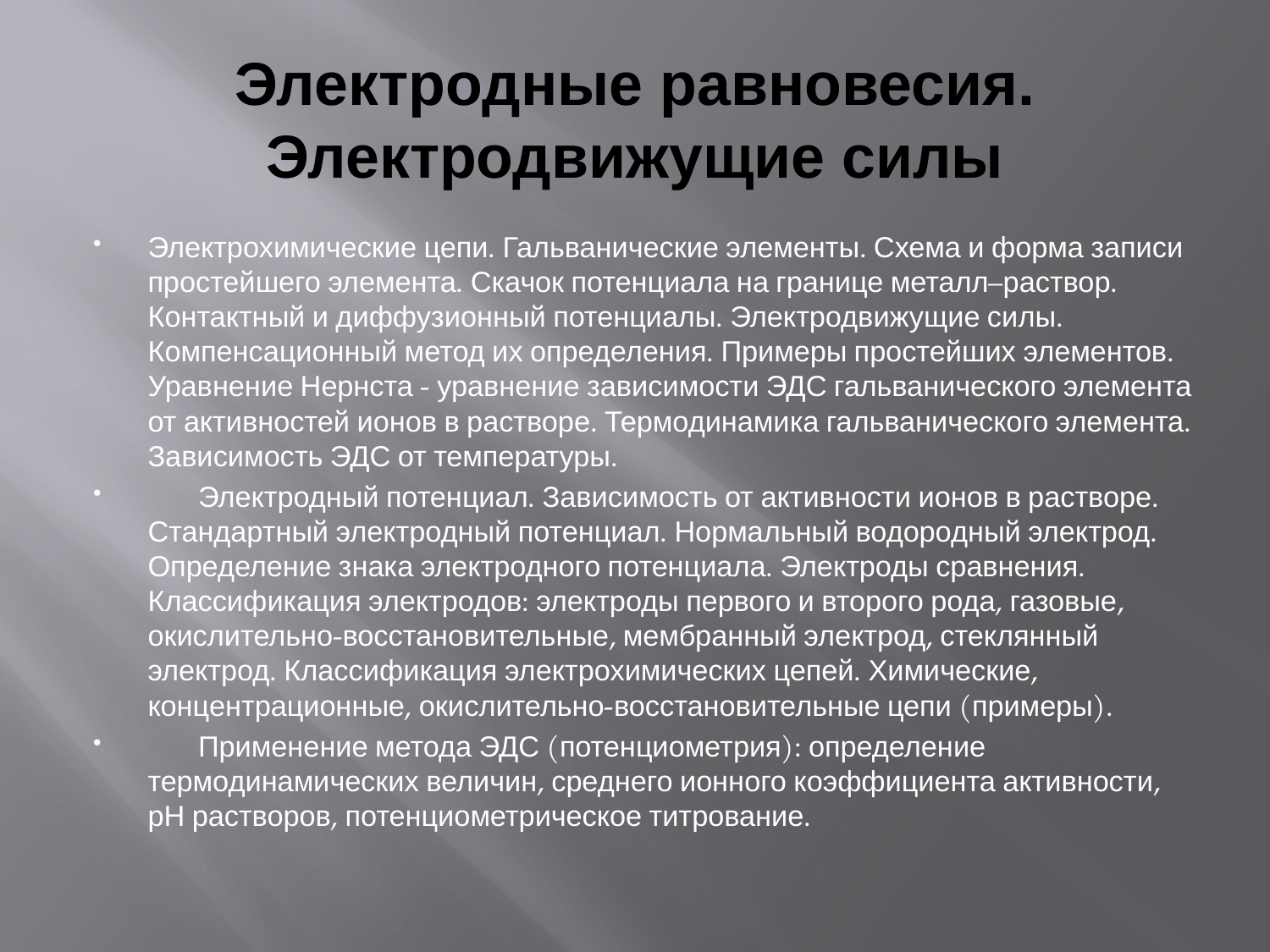

# Электродные равновесия. Электродвижущие силы
Электрохимические цепи. Гальванические элементы. Схема и форма записи простейшего элемента. Скачок потенциала на границе металл–раствор. Контактный и диффузионный потенциалы. Электродвижущие силы. Компенсационный метод их определения. Примеры простейших элементов. Уравнение Нернста - уравнение зависимости ЭДС гальванического элемента от активностей ионов в растворе. Термодинамика гальванического элемента. Зависимость ЭДС от температуры.
       Электродный потенциал. Зависимость от активности ионов в растворе. Стандартный электродный потенциал. Нормальный водородный электрод. Определение знака электродного потенциала. Электроды сравнения. Классификация электродов: электроды первого и второго рода, газовые, окислительно-восстановительные, мембранный электрод, стеклянный электрод. Классификация электрохимических цепей. Химические, концентрационные, окислительно-восстановительные цепи (примеры).
       Применение метода ЭДС (потенциометрия): определение термодинамических величин, среднего ионного коэффициента активности, рН растворов, потенциометрическое титрование.